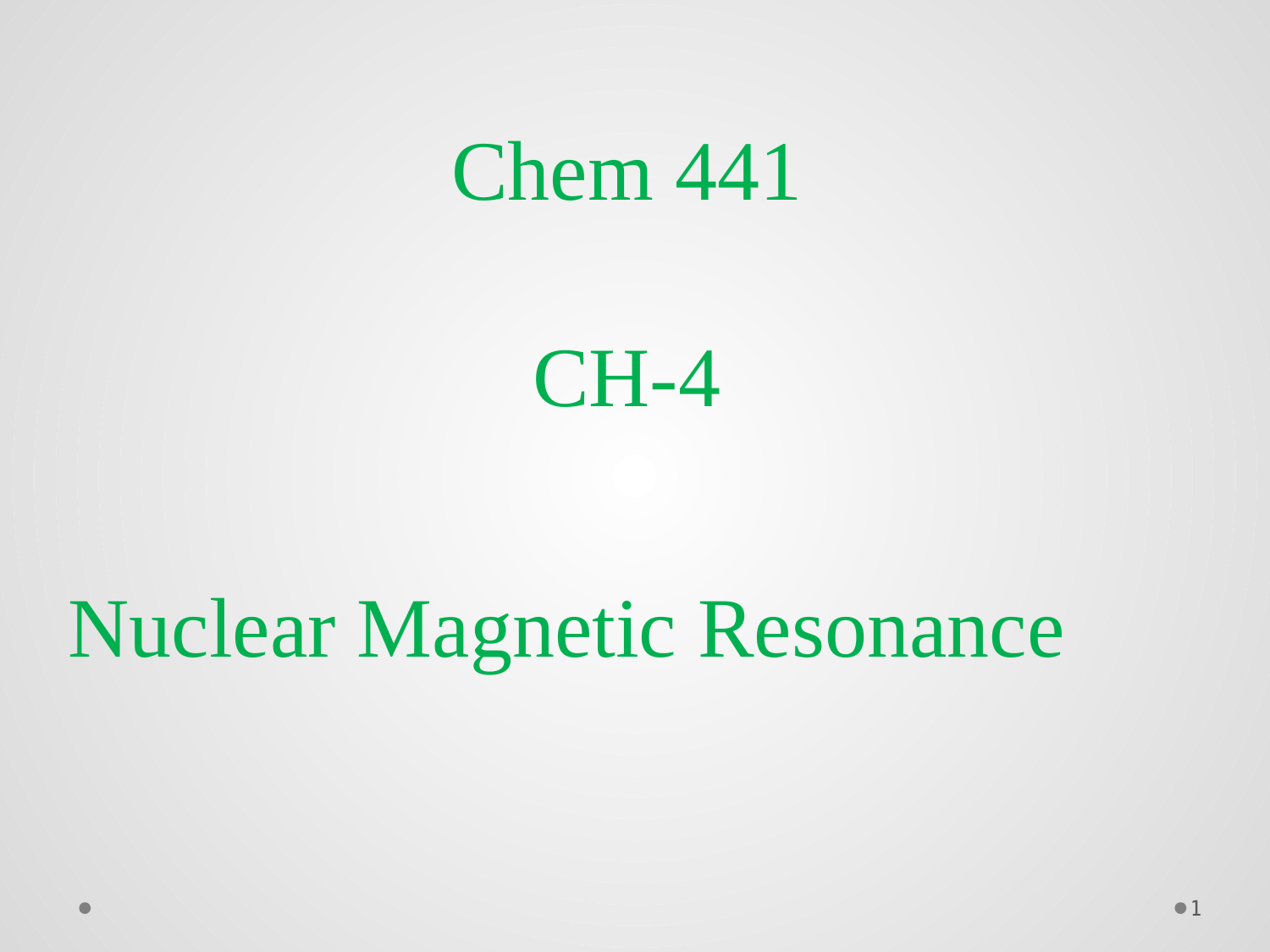

441 Chem
CH-4
     Nuclear Magnetic Resonance
1